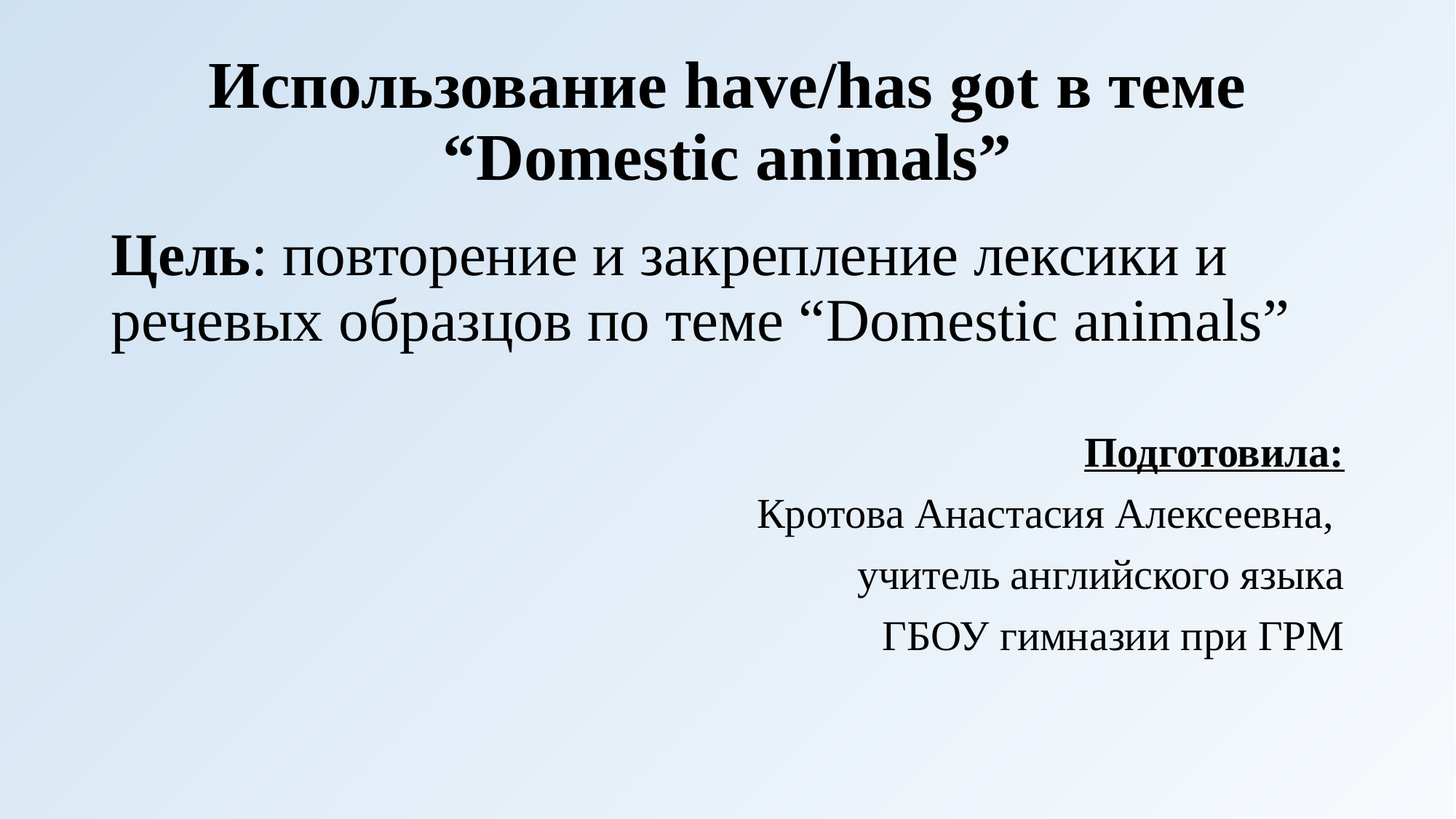

# Использование have/has got в теме “Domestic animals”
Цель: повторение и закрепление лексики и речевых образцов по теме “Domestic animals”

Подготовила:
Кротова Анастасия Алексеевна,
учитель английского языка
ГБОУ гимназии при ГРМ